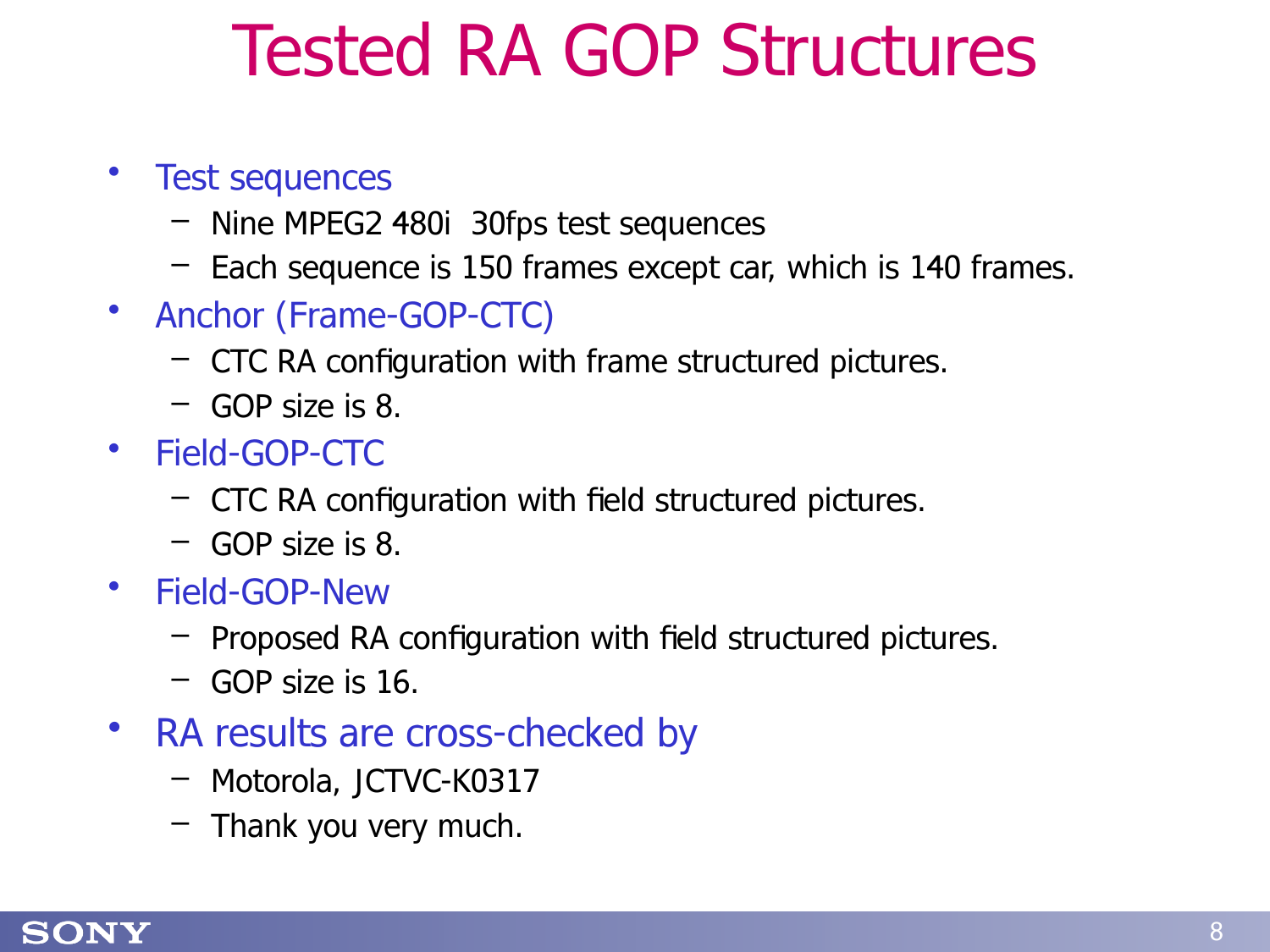

# Tested RA GOP Structures
Test sequences
Nine MPEG2 480i  30fps test sequences
Each sequence is 150 frames except car, which is 140 frames.
Anchor (Frame-GOP-CTC)
CTC RA configuration with frame structured pictures.
GOP size is 8.
Field-GOP-CTC
CTC RA configuration with field structured pictures.
GOP size is 8.
Field-GOP-New
Proposed RA configuration with field structured pictures.
GOP size is 16.
RA results are cross-checked by
Motorola, JCTVC-K0317
Thank you very much.

8